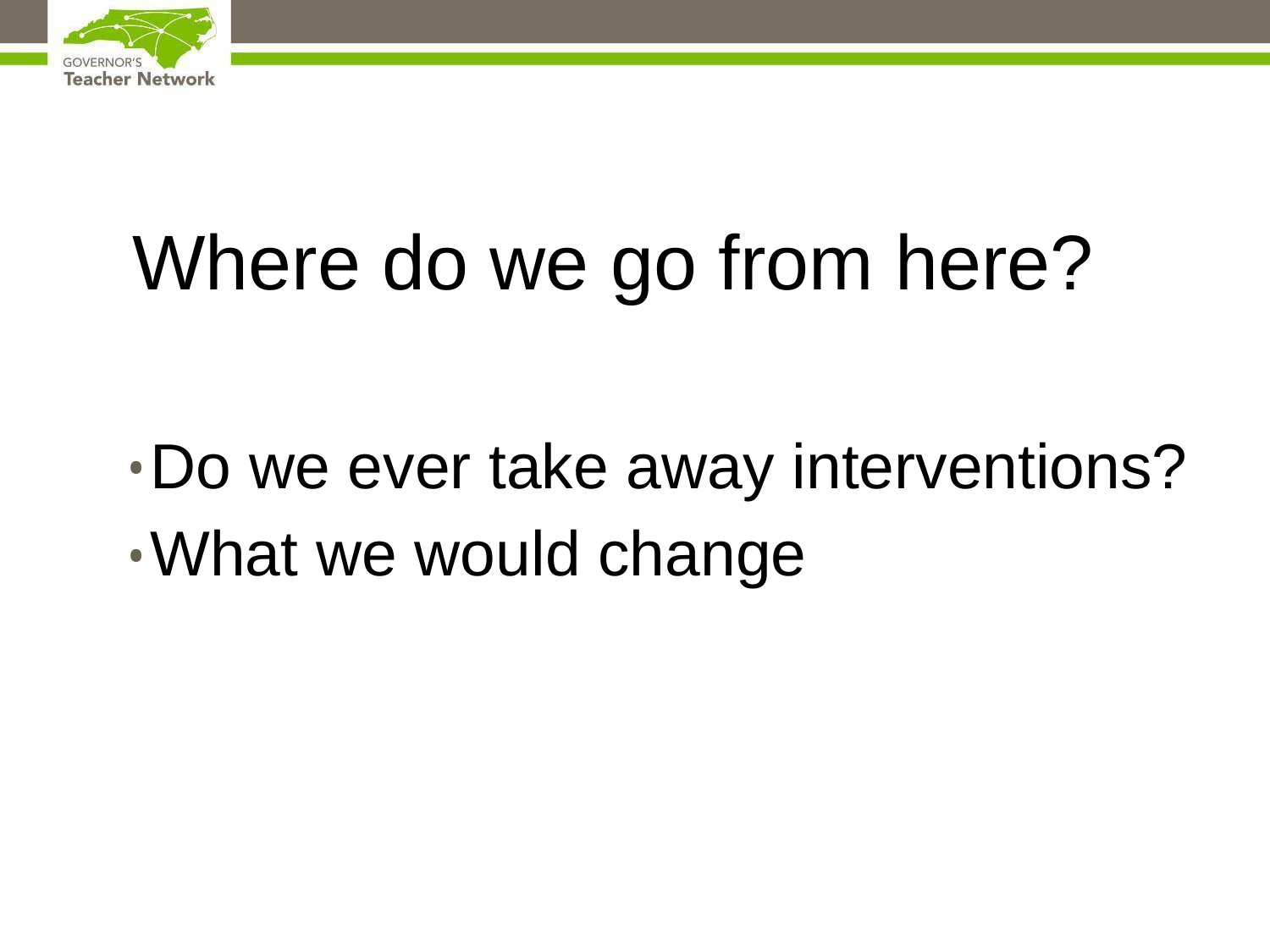

# Where do we go from here?
Do we ever take away interventions?
What we would change